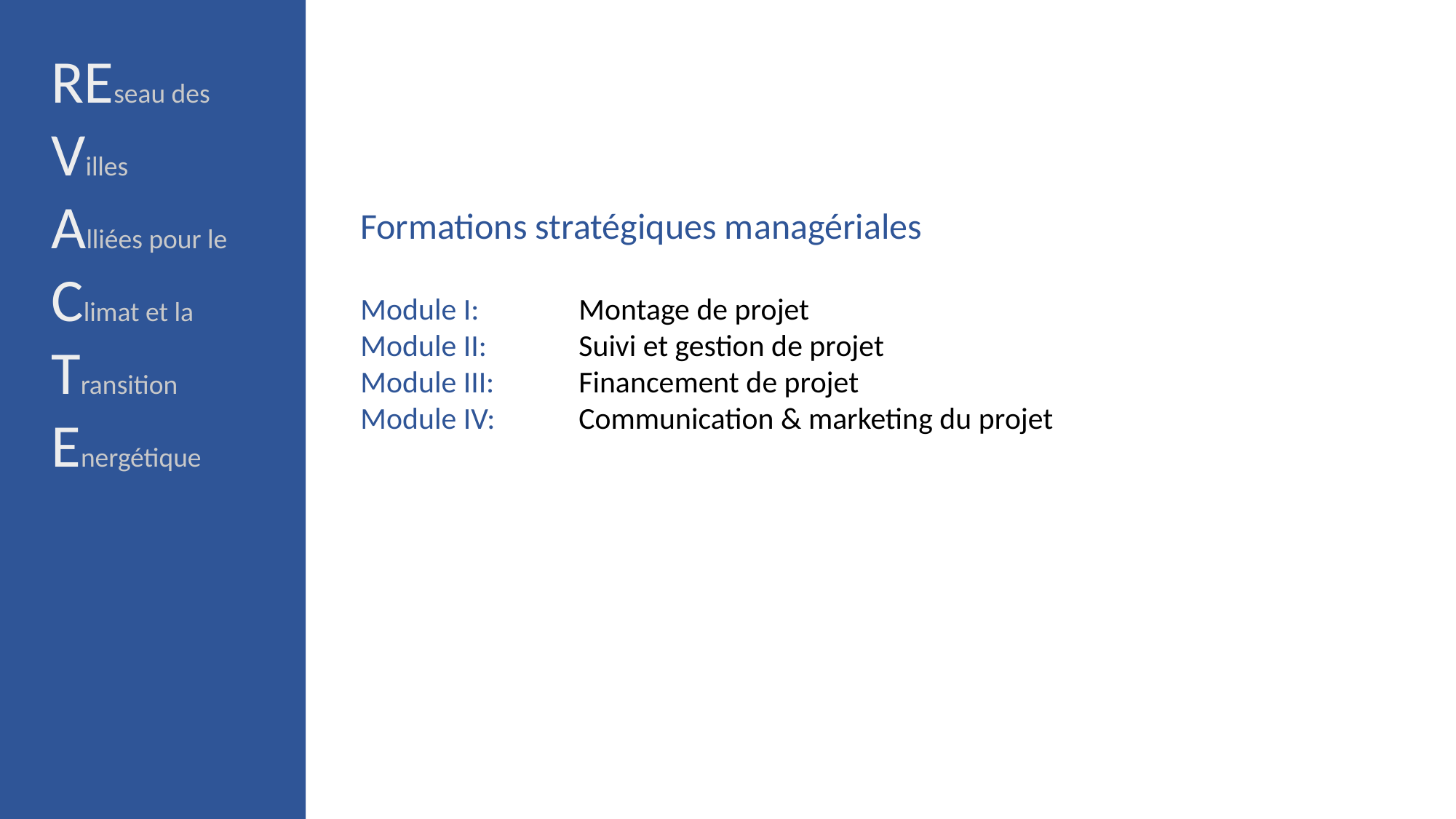

REseau des
Villes
Alliées pour le
Climat et la
Transition
Energétique
Formations stratégiques managériales

Module I: 	Montage de projet
Module II: 	Suivi et gestion de projet
Module III: 	Financement de projet
Module IV: 	Communication & marketing du projet